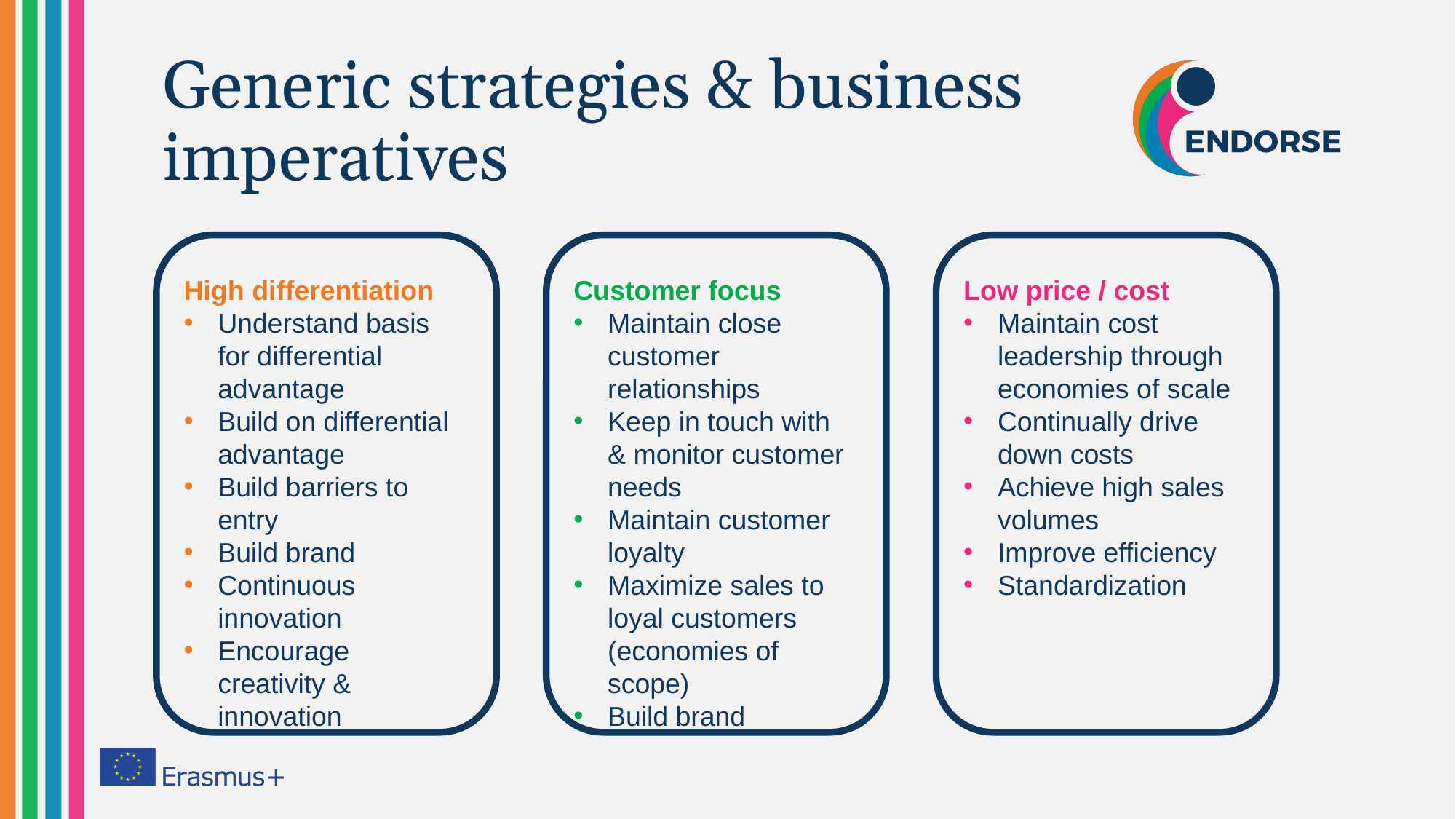

# Generic strategies & business imperatives
High differentiation
Understand basis for differential advantage
Build on differential advantage
Build barriers to entry
Build brand
Continuous innovation
Encourage creativity & innovation

Customer focus
Maintain close customer relationships
Keep in touch with & monitor customer needs
Maintain customer loyalty
Maximize sales to loyal customers (economies of scope)
Build brand

Low price / cost
Maintain cost leadership through economies of scale
Continually drive down costs
Achieve high sales volumes
Improve efficiency
Standardization